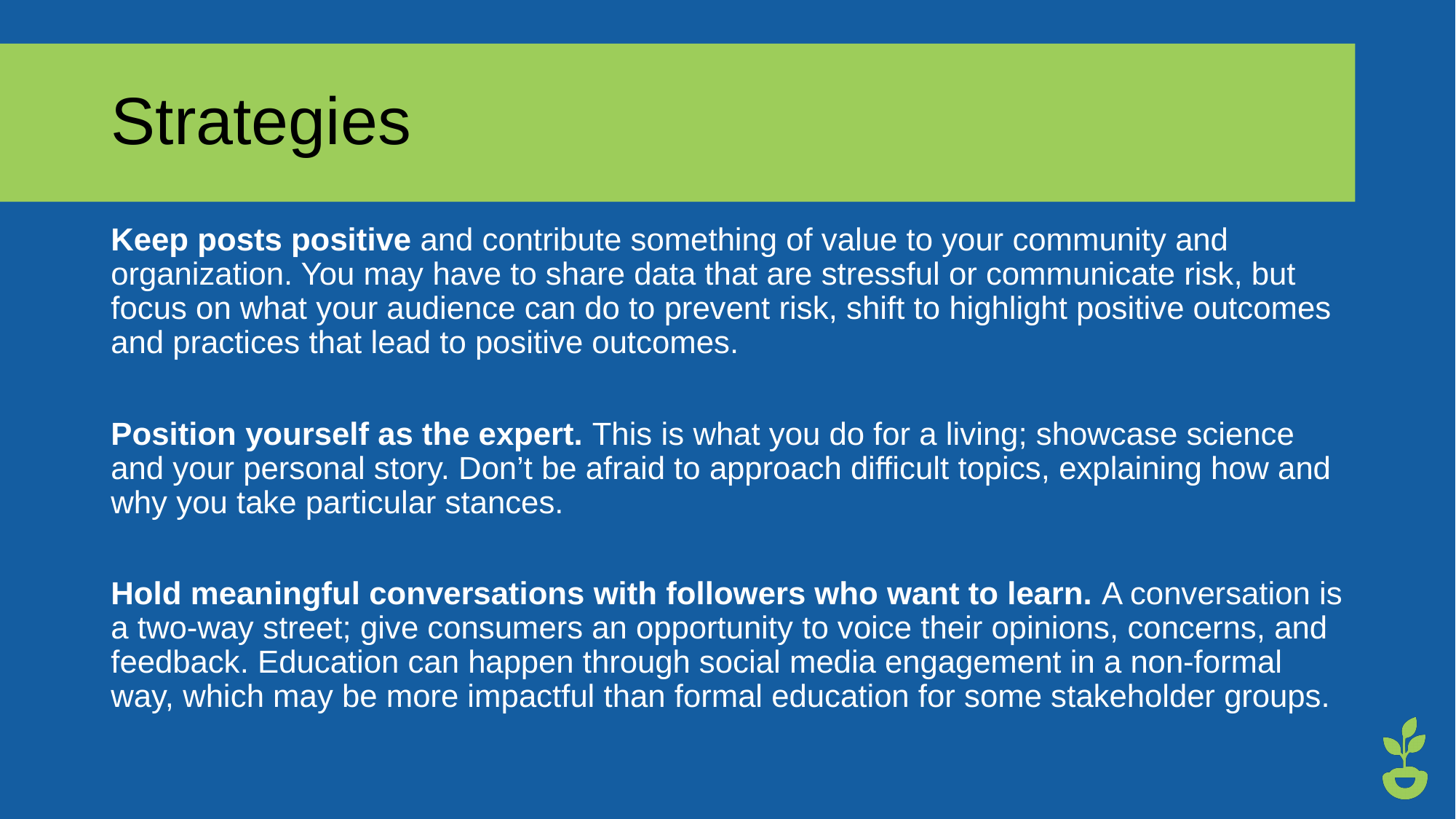

# Strategies
Keep posts positive and contribute something of value to your community and organization. You may have to share data that are stressful or communicate risk, but focus on what your audience can do to prevent risk, shift to highlight positive outcomes and practices that lead to positive outcomes.

Position yourself as the expert. This is what you do for a living; showcase science and your personal story. Don’t be afraid to approach difficult topics, explaining how and why you take particular stances.

Hold meaningful conversations with followers who want to learn. A conversation is a two-way street; give consumers an opportunity to voice their opinions, concerns, and feedback. Education can happen through social media engagement in a non-formal way, which may be more impactful than formal education for some stakeholder groups.